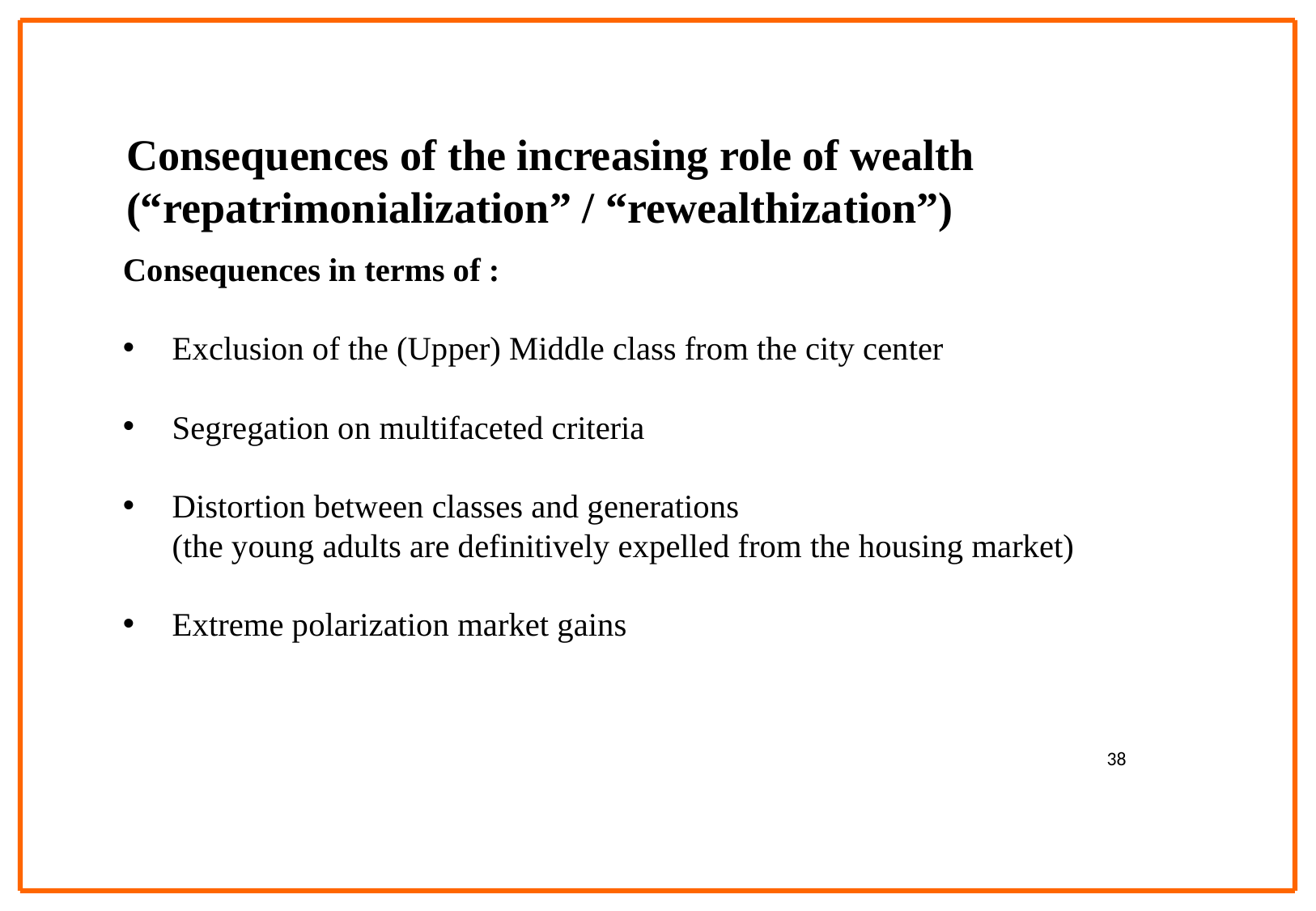

Consequences of the increasing role of wealth
(“repatrimonialization” / “rewealthization”)
Consequences in terms of :
Exclusion of the (Upper) Middle class from the city center
Segregation on multifaceted criteria
Distortion between classes and generations
(the young adults are definitively expelled from the housing market)
Extreme polarization market gains
38